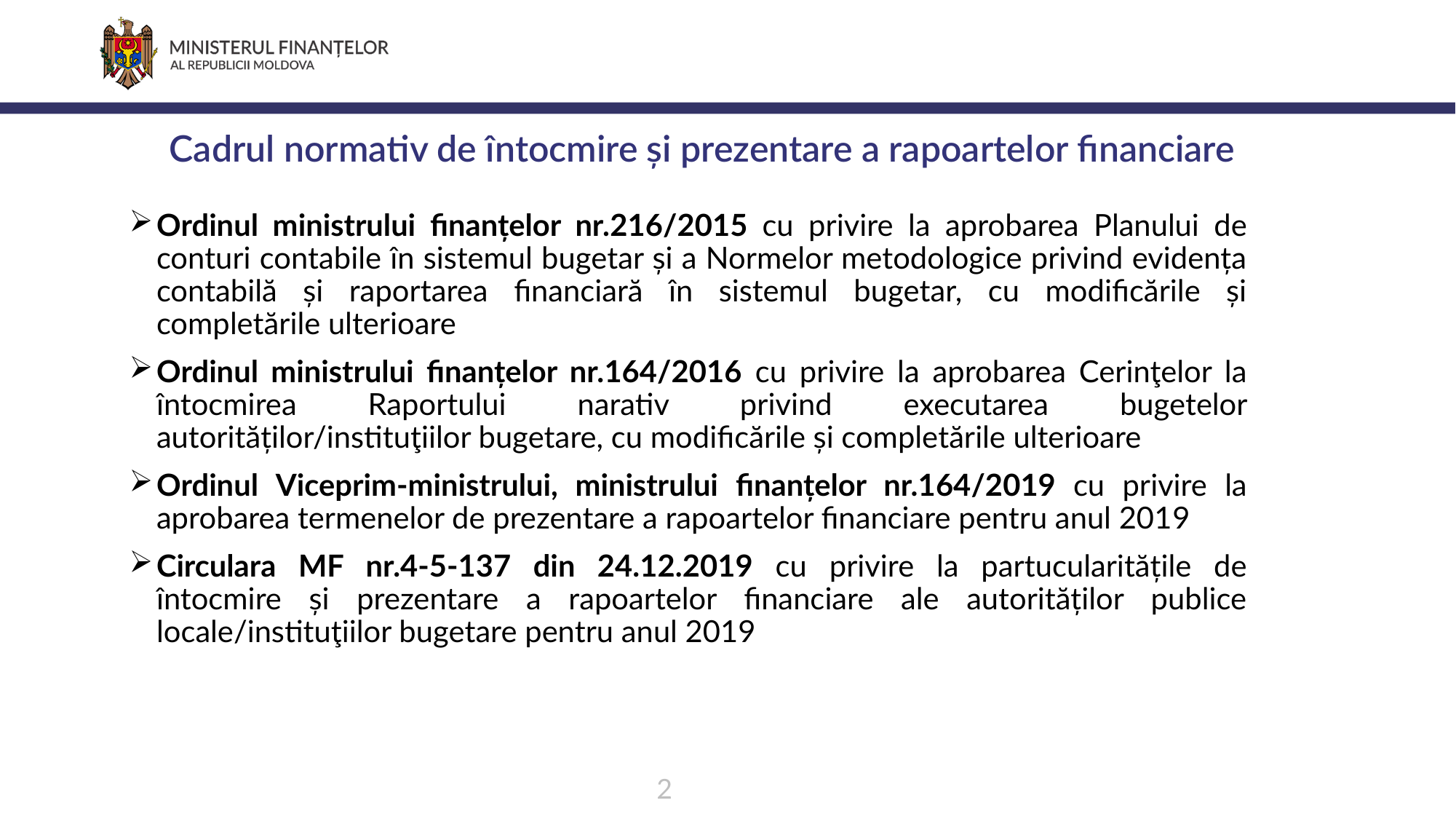

Cadrul normativ de întocmire și prezentare a rapoartelor financiare
Ordinul ministrului finanțelor nr.216/2015 cu privire la aprobarea Planului de conturi contabile în sistemul bugetar și a Normelor metodologice privind evidența contabilă și raportarea financiară în sistemul bugetar, cu modificările și completările ulterioare
Ordinul ministrului finanțelor nr.164/2016 cu privire la aprobarea Cerinţelor la întocmirea Raportului narativ privind executarea bugetelor autorităților/instituţiilor bugetare, cu modificările și completările ulterioare
Ordinul Viceprim-ministrului, ministrului finanțelor nr.164/2019 cu privire la aprobarea termenelor de prezentare a rapoartelor financiare pentru anul 2019
Circulara MF nr.4-5-137 din 24.12.2019 cu privire la partucularitățile de întocmire și prezentare a rapoartelor financiare ale autorităților publice locale/instituţiilor bugetare pentru anul 2019

2